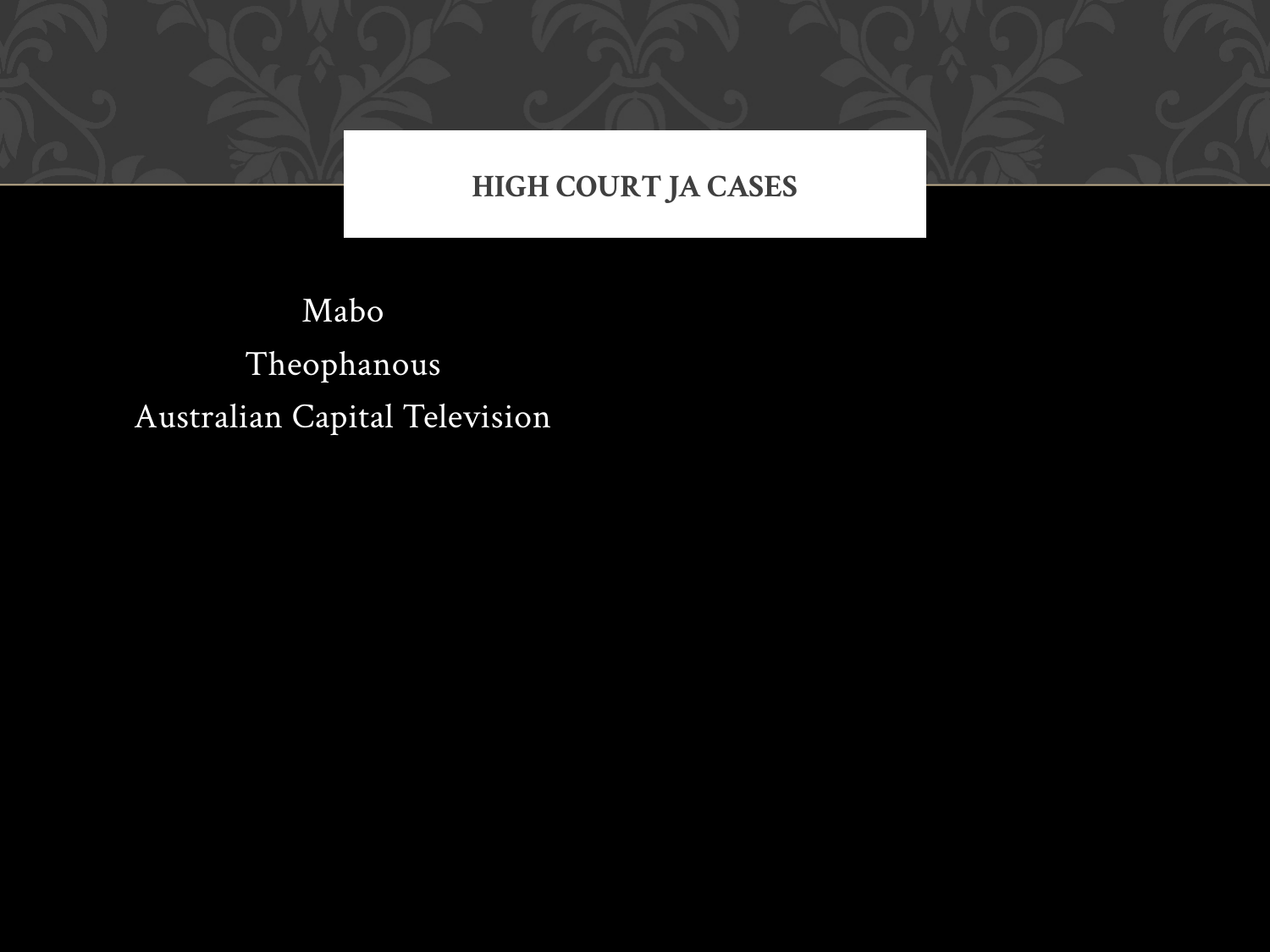

# High Court JA cases
Mabo
Theophanous
Australian Capital Television